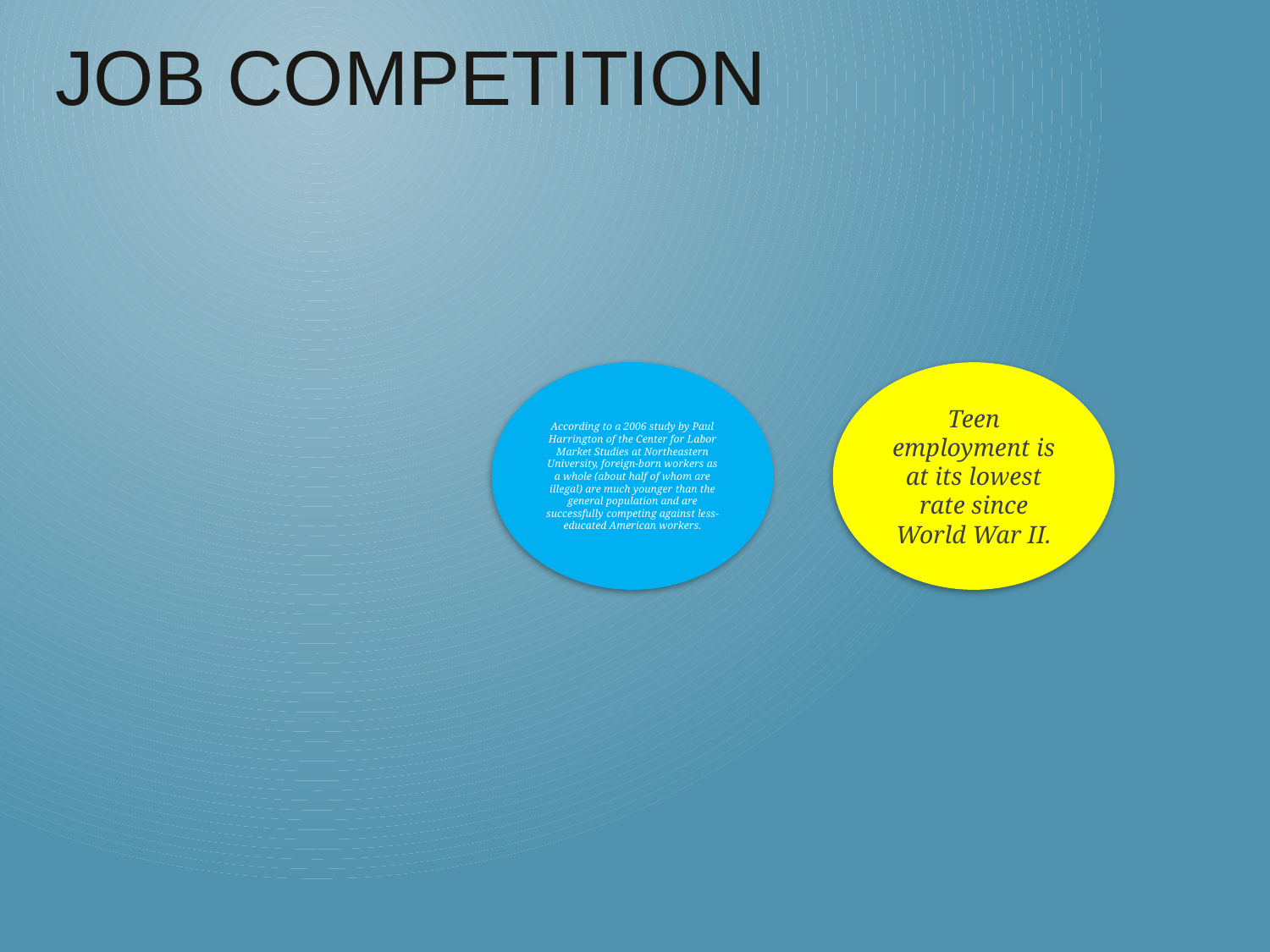

# Job Competition
According to a 2006 study by Paul Harrington of the Center for Labor Market Studies at Northeastern University, foreign-born workers as a whole (about half of whom are illegal) are much younger than the general population and are successfully competing against less-educated American workers.
Teen employment is at its lowest rate since World War II.